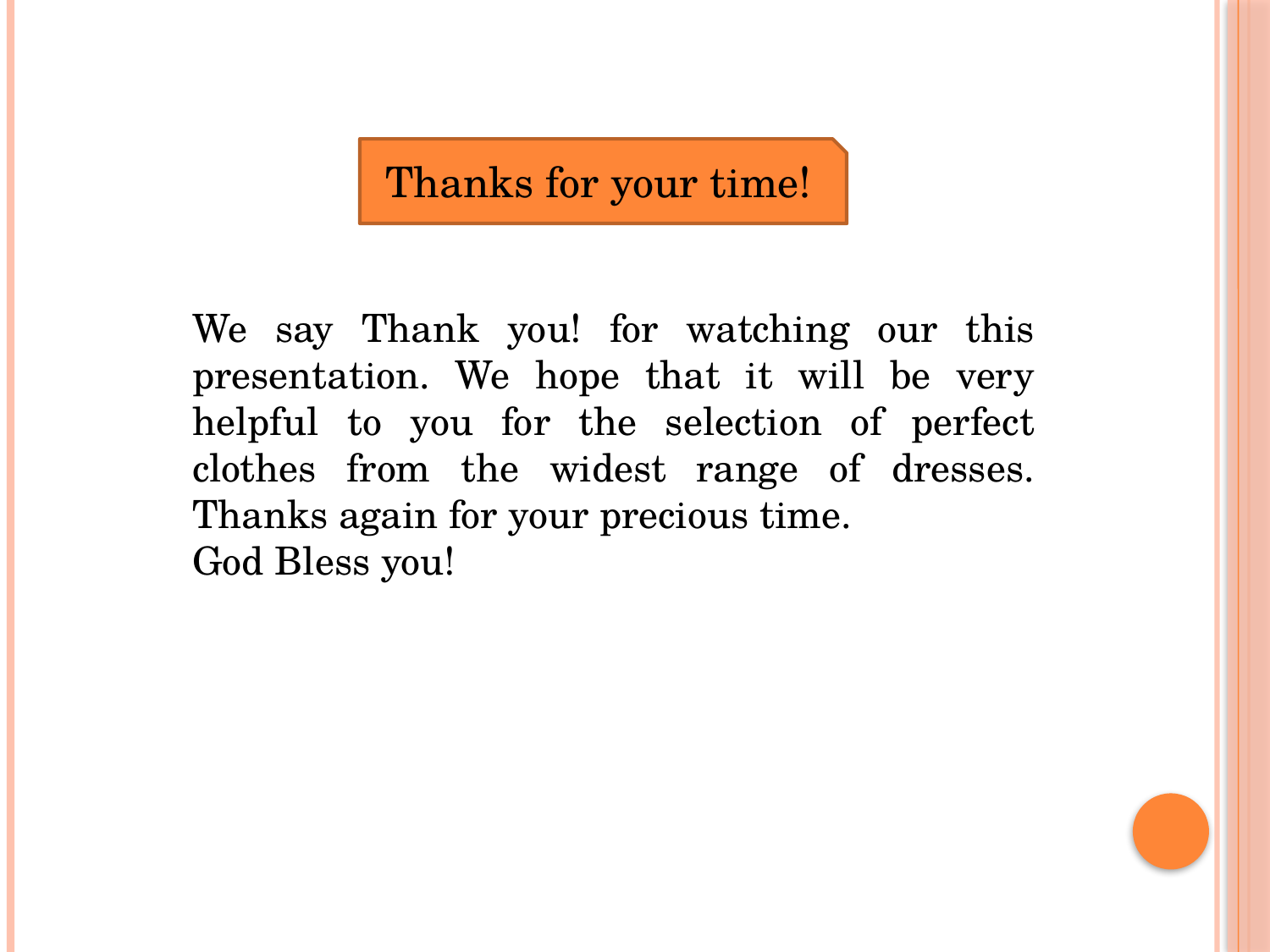

Thanks for your time!
We say Thank you! for watching our this presentation. We hope that it will be very helpful to you for the selection of perfect clothes from the widest range of dresses. Thanks again for your precious time.
God Bless you!